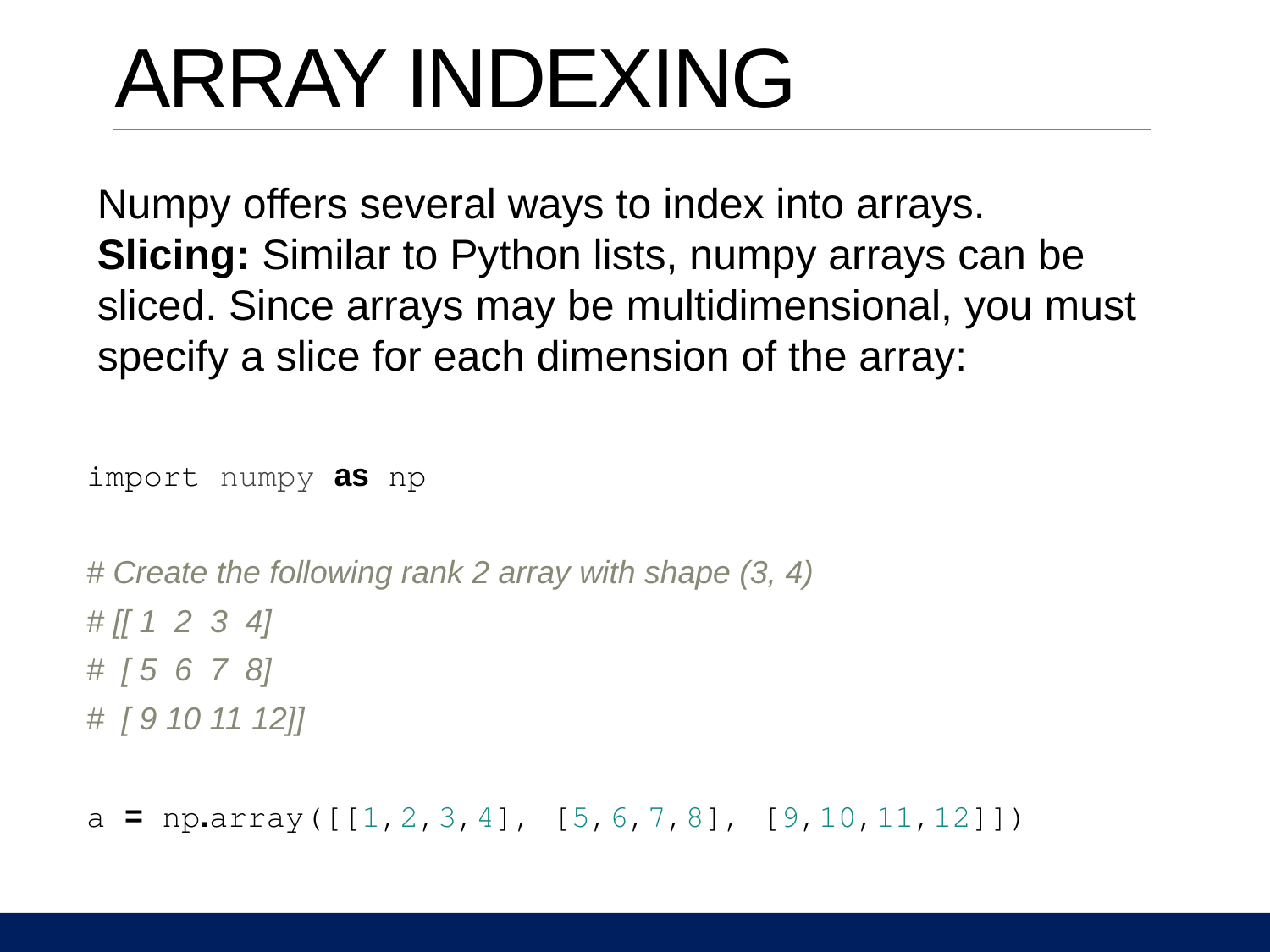

# ARRAY INDEXING

Numpy offers several ways to index into arrays.
Slicing: Similar to Python lists, numpy arrays can be sliced. Since arrays may be multidimensional, you must specify a slice for each dimension of the array:

import numpy as np

# Create the following rank 2 array with shape (3, 4)
# [[ 1  2  3  4]
#  [ 5  6  7  8]
#  [ 9 10 11 12]]

a = np.array([[1,2,3,4], [5,6,7,8], [9,10,11,12]])